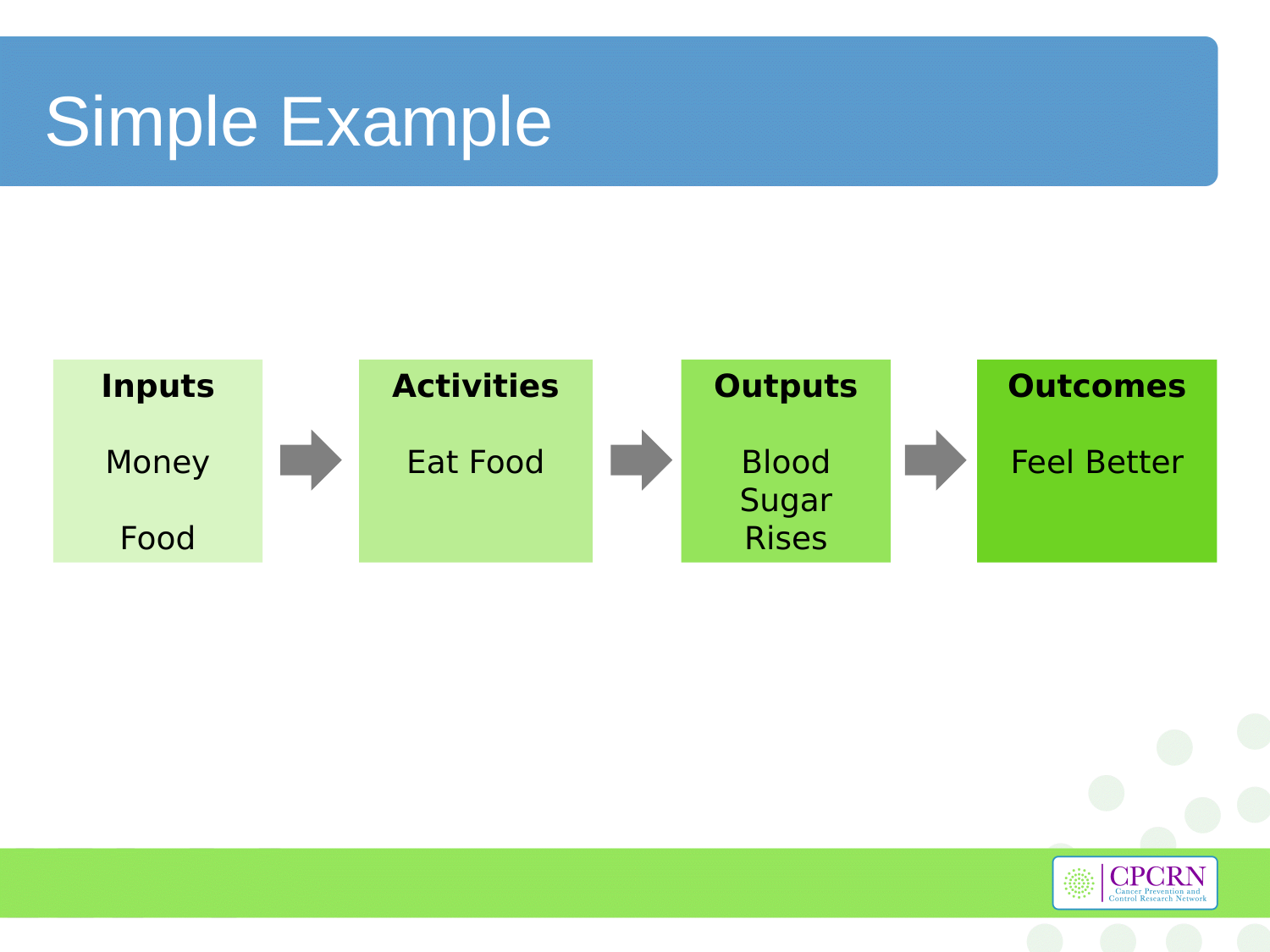

# Simple Example
Inputs

Money

Food
Activities

Eat Food

Outputs

Blood Sugar Rises
Outcomes

Feel Better